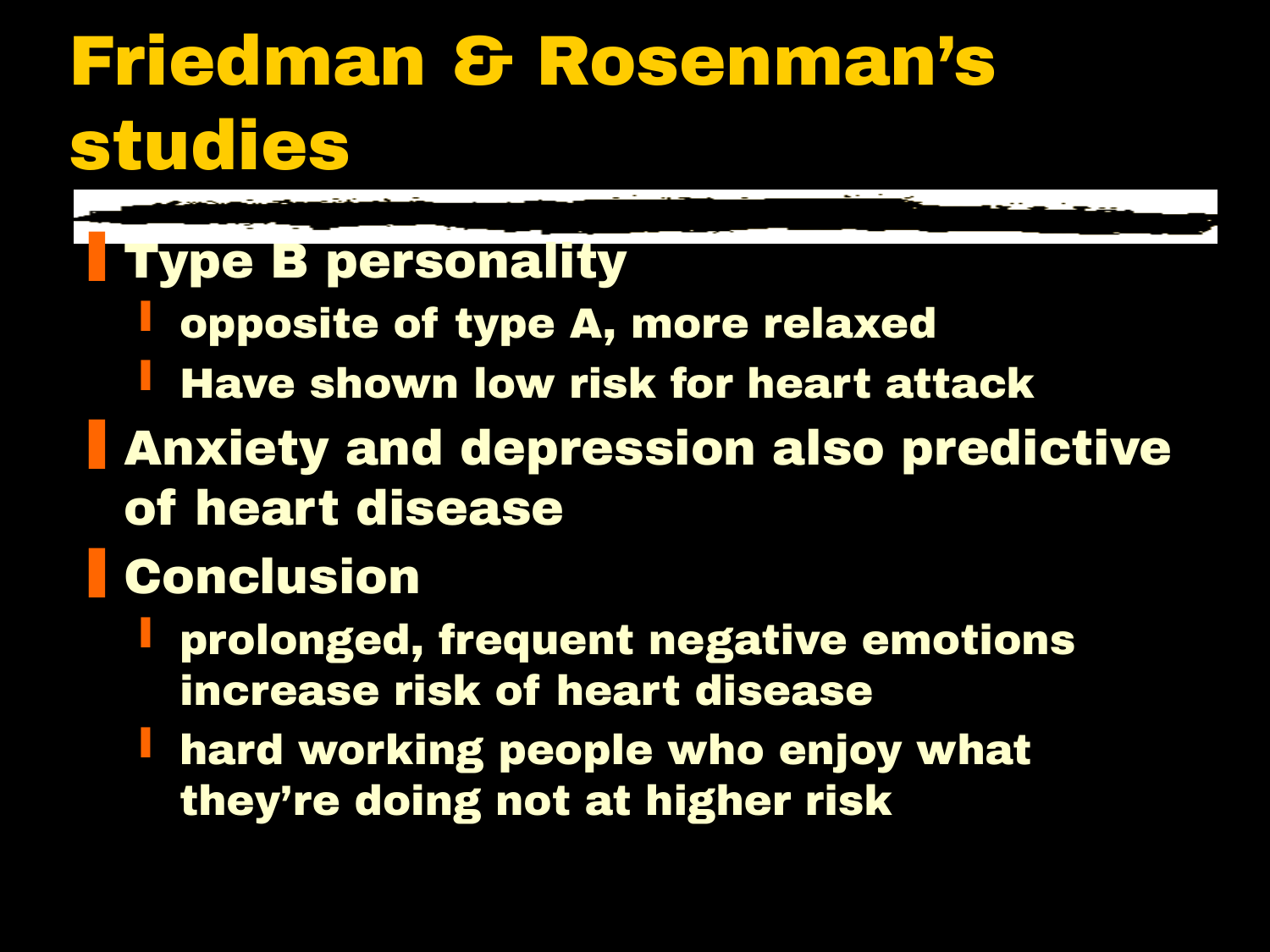

# Friedman & Rosenman’s studies
Type B personality
opposite of type A, more relaxed
Have shown low risk for heart attack
Anxiety and depression also predictive of heart disease
Conclusion
prolonged, frequent negative emotions increase risk of heart disease
hard working people who enjoy what they’re doing not at higher risk